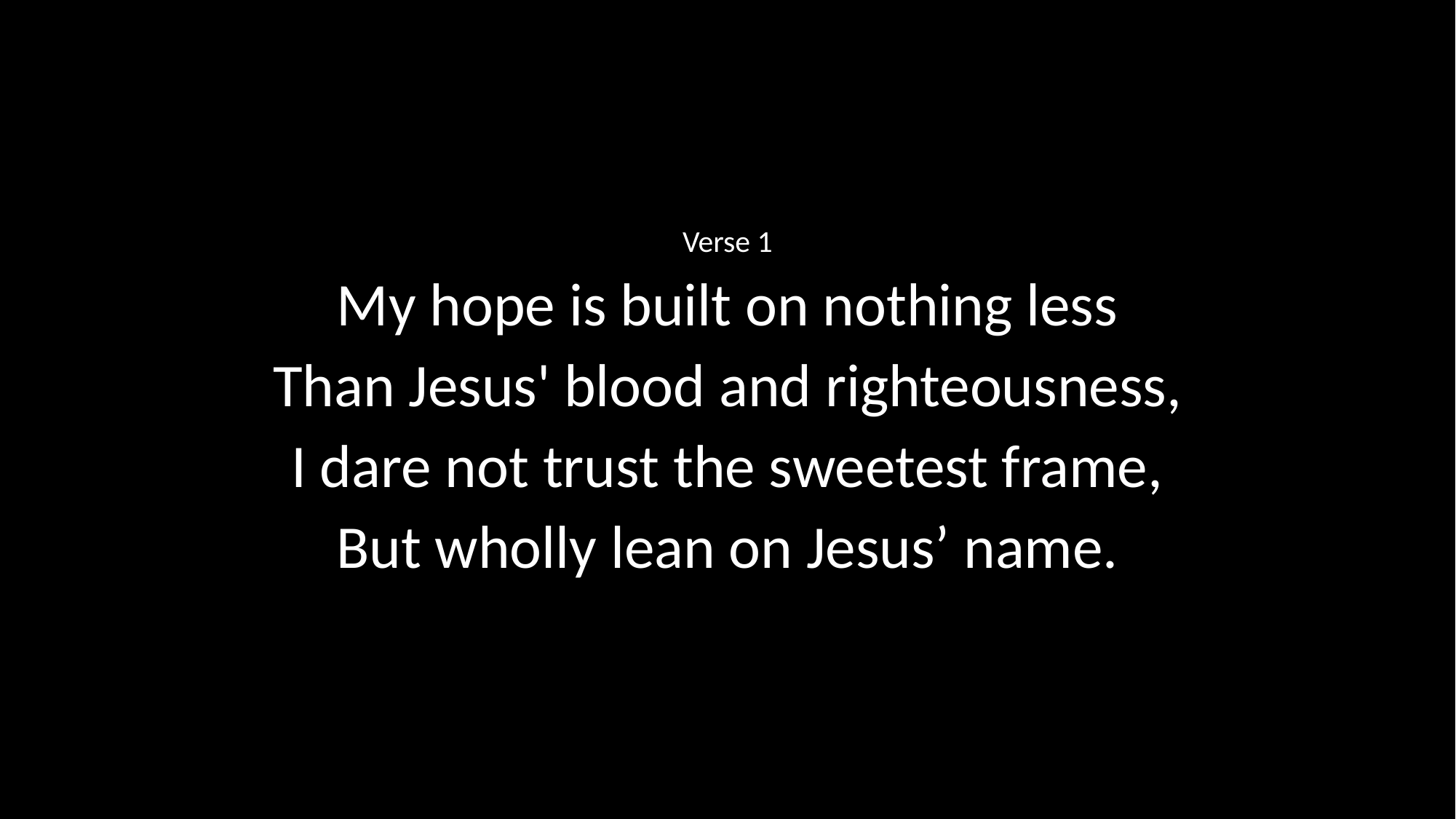

Verse 1
My hope is built on nothing less
Than Jesus' blood and righteousness,
I dare not trust the sweetest frame,
But wholly lean on Jesus’ name.